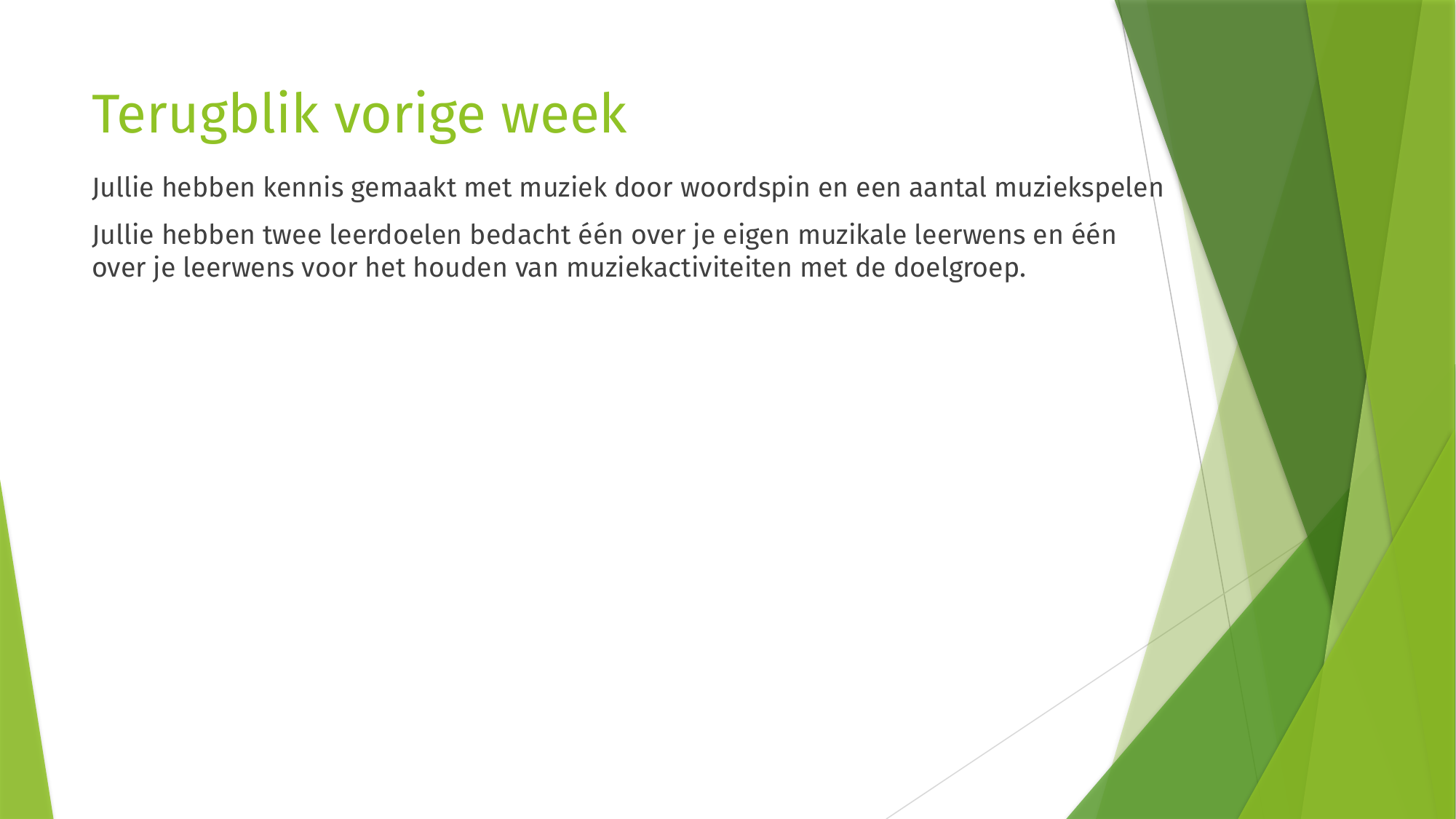

# Terugblik vorige week
Jullie hebben kennis gemaakt met muziek door woordspin en een aantal muziekspelen
Jullie hebben twee leerdoelen bedacht één over je eigen muzikale leerwens en één over je leerwens voor het houden van muziekactiviteiten met de doelgroep.